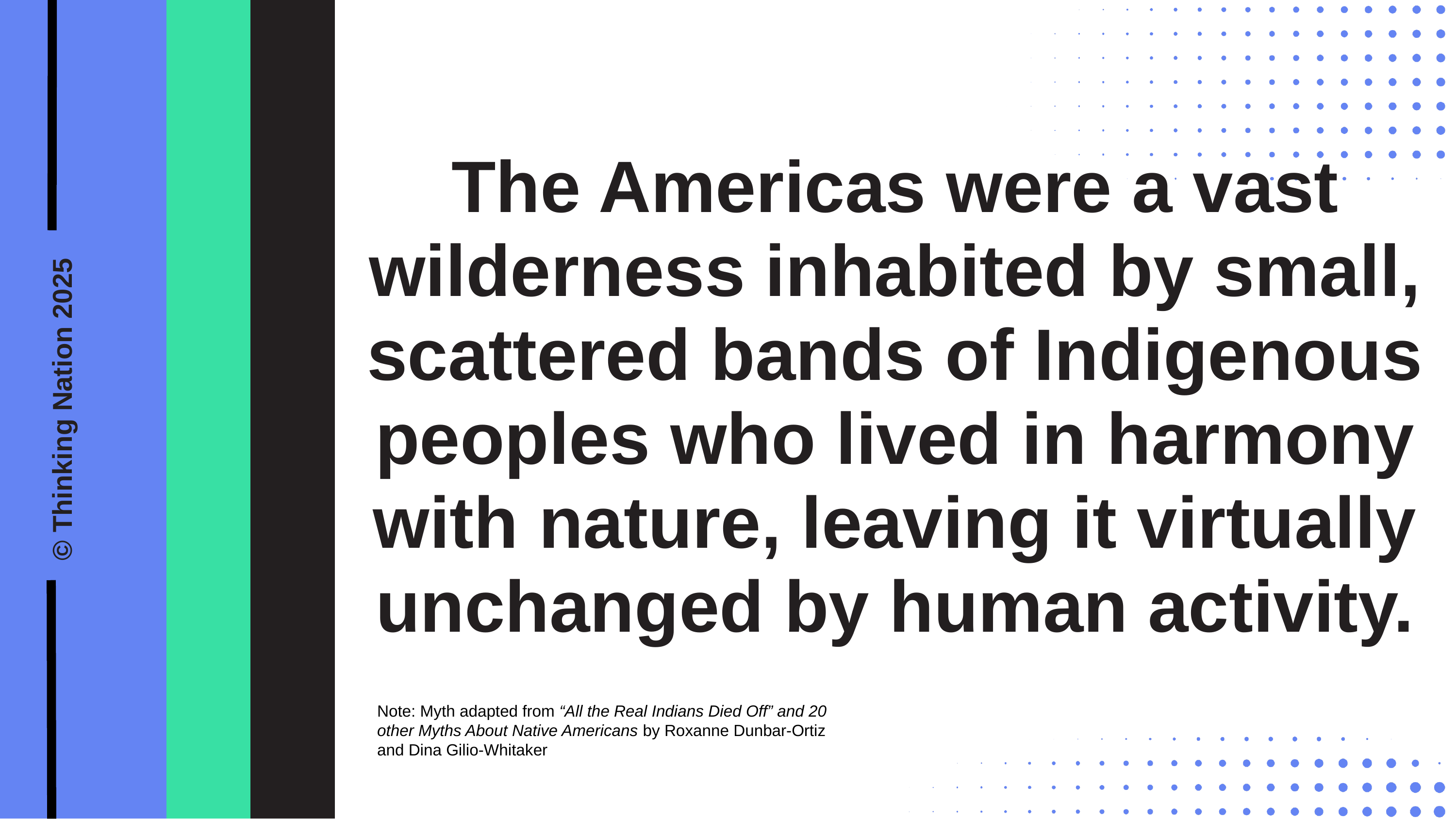

The Americas were a vast wilderness inhabited by small, scattered bands of Indigenous peoples who lived in harmony with nature, leaving it virtually unchanged by human activity.
© Thinking Nation 2025
Note: Myth adapted from “All the Real Indians Died Off” and 20 other Myths About Native Americans by Roxanne Dunbar-Ortiz and Dina Gilio-Whitaker